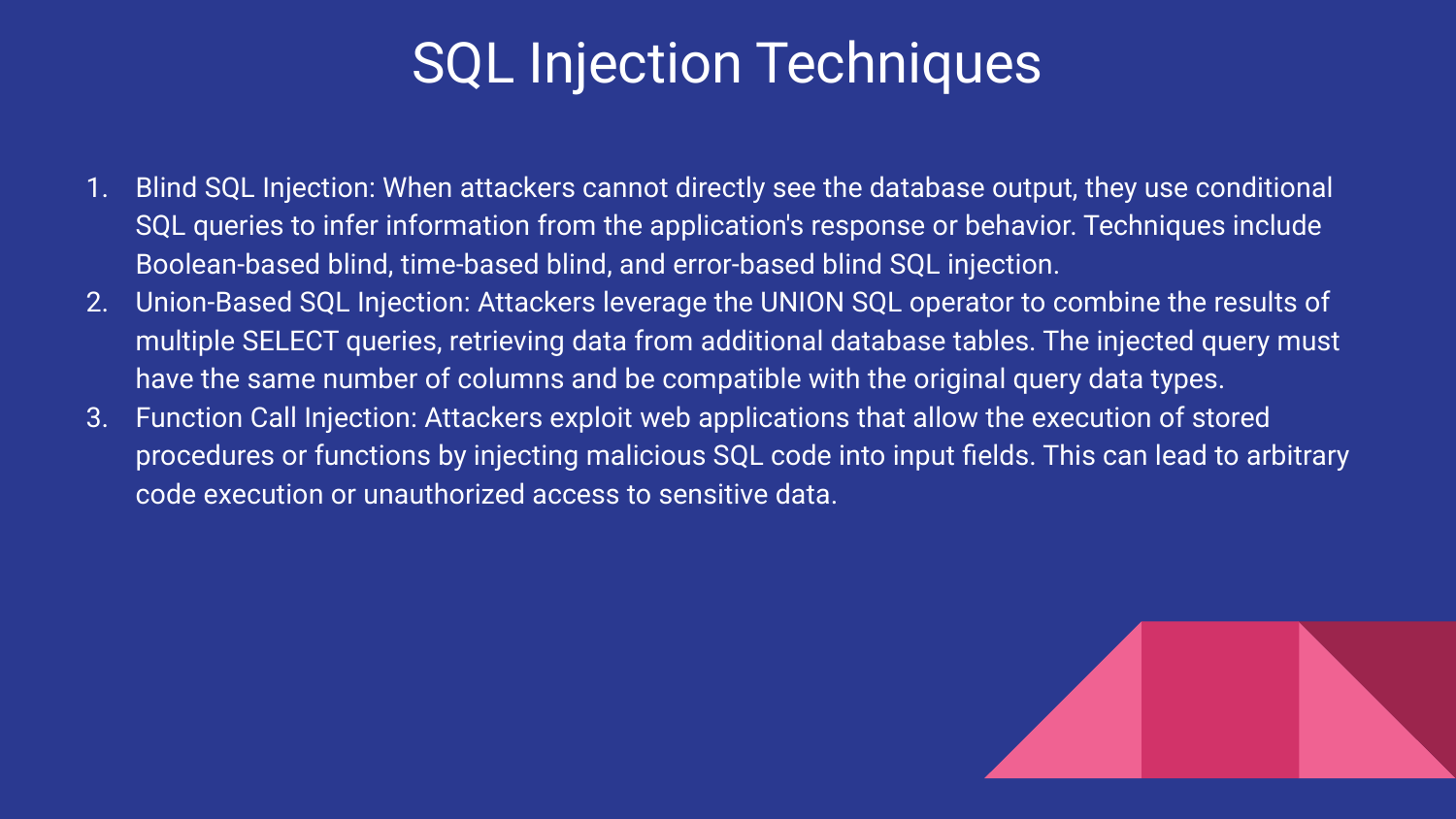

# SQL Injection Techniques
Blind SQL Injection: When attackers cannot directly see the database output, they use conditional SQL queries to infer information from the application's response or behavior. Techniques include Boolean-based blind, time-based blind, and error-based blind SQL injection.
Union-Based SQL Injection: Attackers leverage the UNION SQL operator to combine the results of multiple SELECT queries, retrieving data from additional database tables. The injected query must have the same number of columns and be compatible with the original query data types.
Function Call Injection: Attackers exploit web applications that allow the execution of stored procedures or functions by injecting malicious SQL code into input fields. This can lead to arbitrary code execution or unauthorized access to sensitive data.